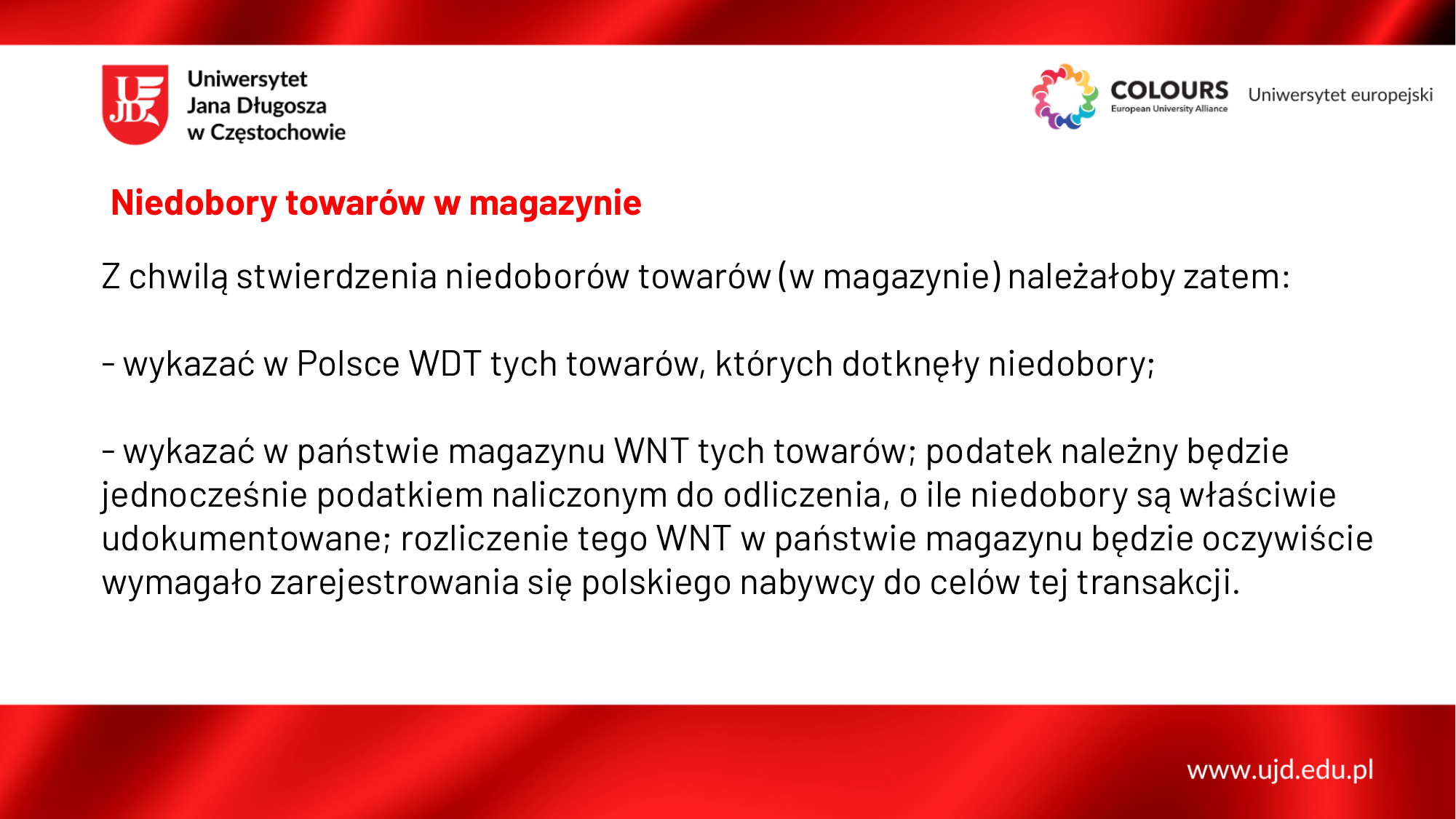

Niedobory towarów w magazynie
Z chwilą stwierdzenia niedoborów towarów (w magazynie) należałoby zatem:

- wykazać w Polsce WDT tych towarów, których dotknęły niedobory;

- wykazać w państwie magazynu WNT tych towarów; podatek należny będzie jednocześnie podatkiem naliczonym do odliczenia, o ile niedobory są właściwie udokumentowane; rozliczenie tego WNT w państwie magazynu będzie oczywiście wymagało zarejestrowania się polskiego nabywcy do celów tej transakcji.